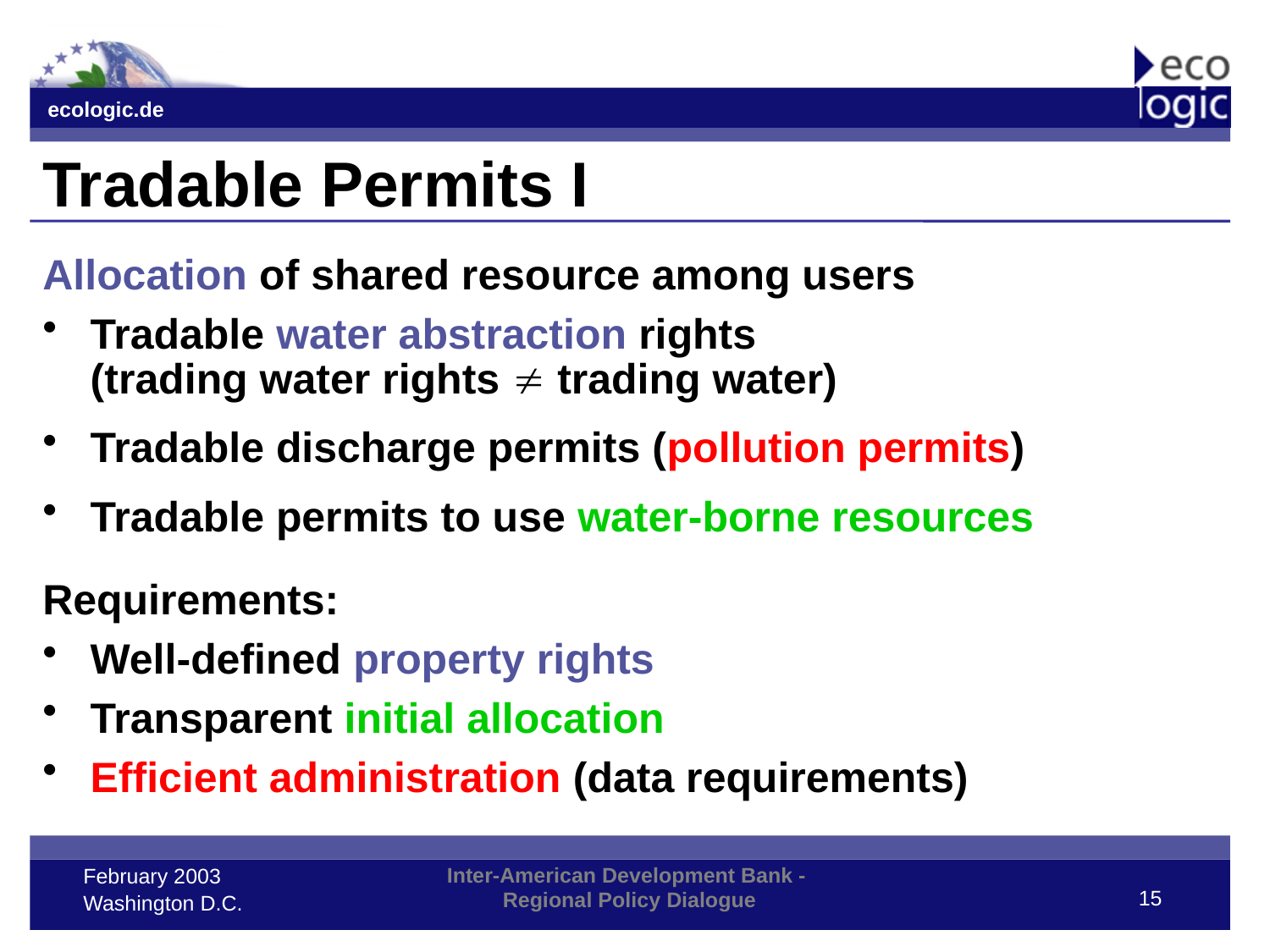

# Tradable Permits I
Allocation of shared resource among users
Tradable water abstraction rights
	(trading water rights ≠ trading water)
Tradable discharge permits (pollution permits)
Tradable permits to use water-borne resources

Requirements:
Well-defined property rights
Transparent initial allocation
Efficient administration (data requirements)
15